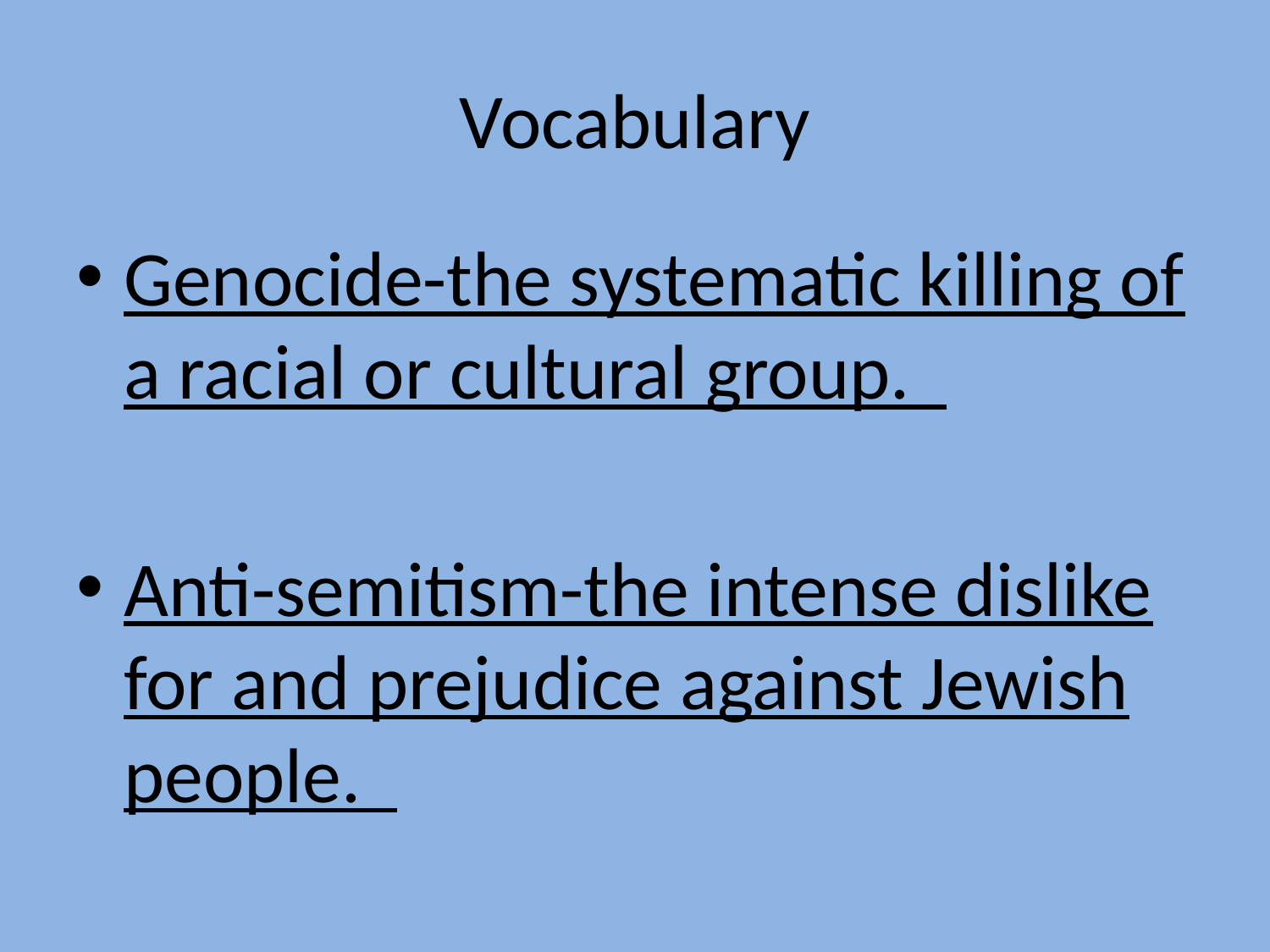

# Vocabulary
Genocide-the systematic killing of a racial or cultural group.

Anti-semitism-the intense dislike for and prejudice against Jewish people.